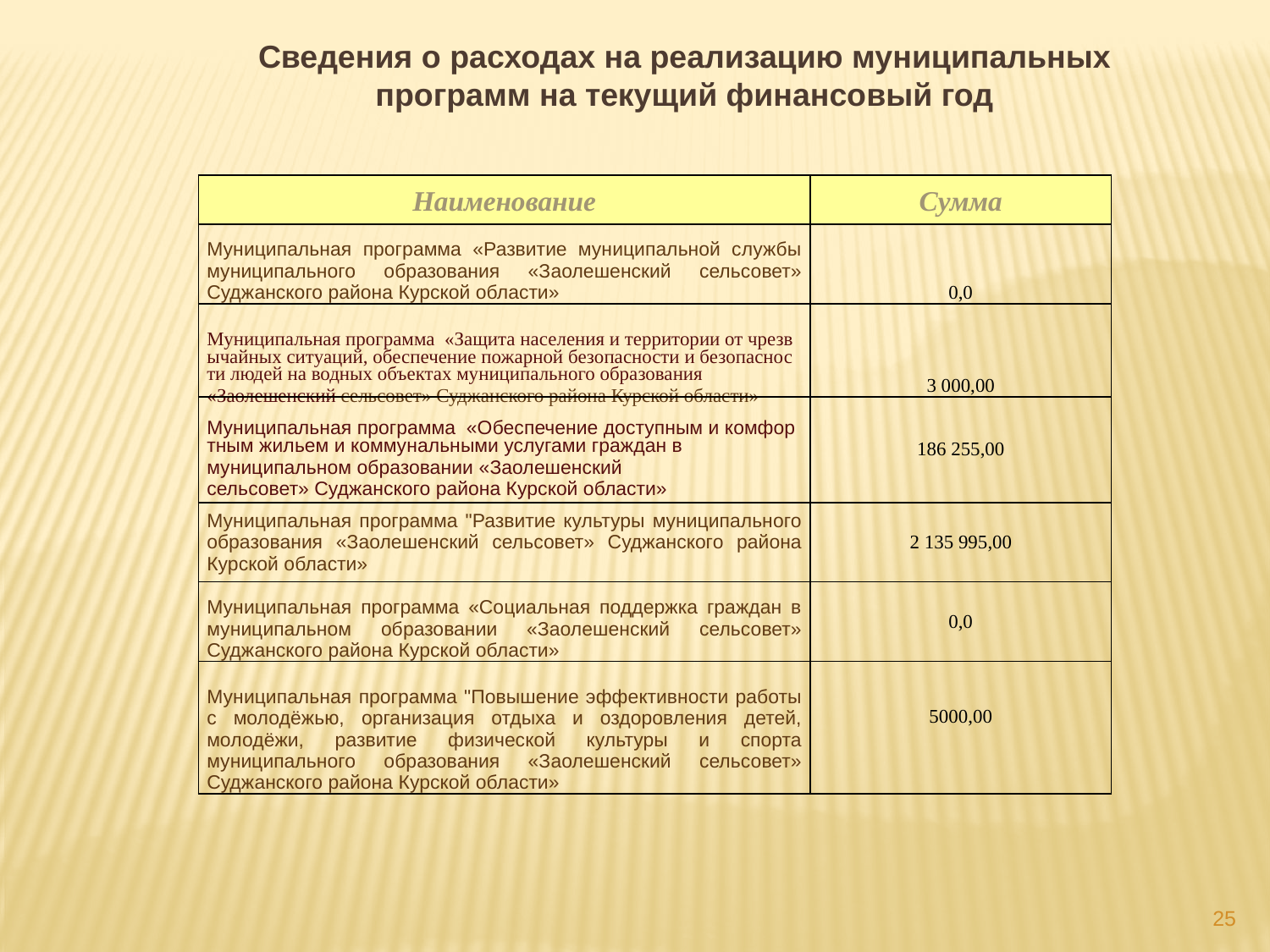

Сведения о расходах на реализацию муниципальных программ на текущий финансовый год
| Наименование | Сумма |
| --- | --- |
| Муниципальная программа «Развитие муниципальной службы муниципального образования «Заолешенский сельсовет» Суджанского района Курской области» | 0,0 |
| Муниципальная программа «Защита населения и территории от чрезвычайных ситуаций, обеспечение пожарной безопасности и безопасности людей на водных объектах муниципального образования «Заолешенский сельсовет» Суджанского района Курской области» | 3 000,00 |
| Муниципальная программа «Обеспечение доступным и комфортным жильем и коммунальными услугами граждан в муниципальном образовании «Заолешенский сельсовет» Суджанского района Курской области» | 186 255,00 |
| Муниципальная программа "Развитие культуры муниципального образования «Заолешенский сельсовет» Суджанского района Курской области» | 2 135 995,00 |
| Муниципальная программа «Социальная поддержка граждан в муниципальном образовании «Заолешенский сельсовет» Суджанского района Курской области» | 0,0 |
| Муниципальная программа "Повышение эффективности работы с молодёжью, организация отдыха и оздоровления детей, молодёжи, развитие физической культуры и спорта муниципального образования «Заолешенский сельсовет» Суджанского района Курской области» | 5000,00 |
25